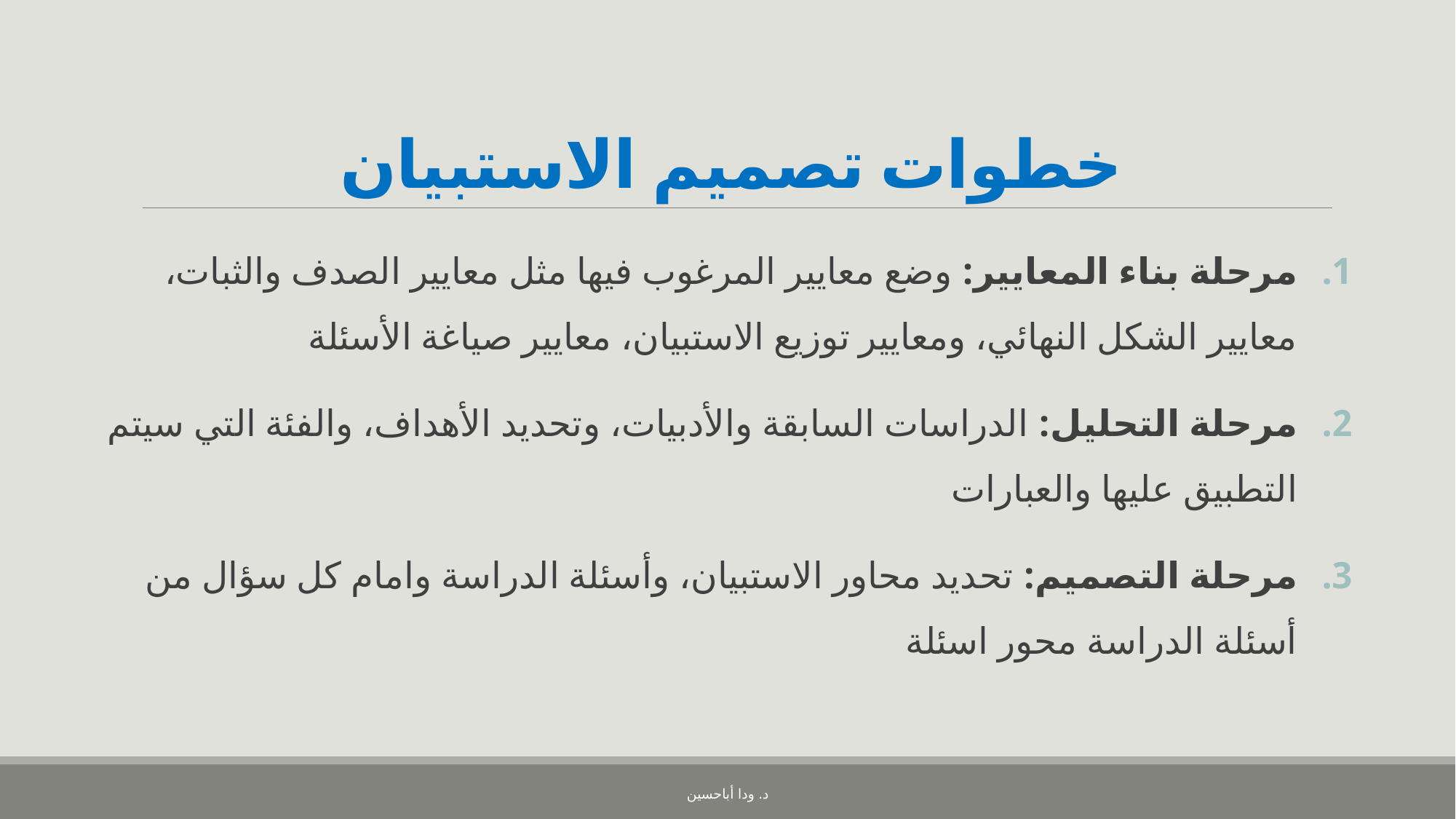

# خطوات تصميم الاستبيان
مرحلة بناء المعايير: وضع معايير المرغوب فيها مثل معايير الصدف والثبات، معايير الشكل النهائي، ومعايير توزيع الاستبيان، معايير صياغة الأسئلة
مرحلة التحليل: الدراسات السابقة والأدبيات، وتحديد الأهداف، والفئة التي سيتم التطبيق عليها والعبارات
مرحلة التصميم: تحديد محاور الاستبيان، وأسئلة الدراسة وامام كل سؤال من أسئلة الدراسة محور اسئلة

د. ودا أباحسين